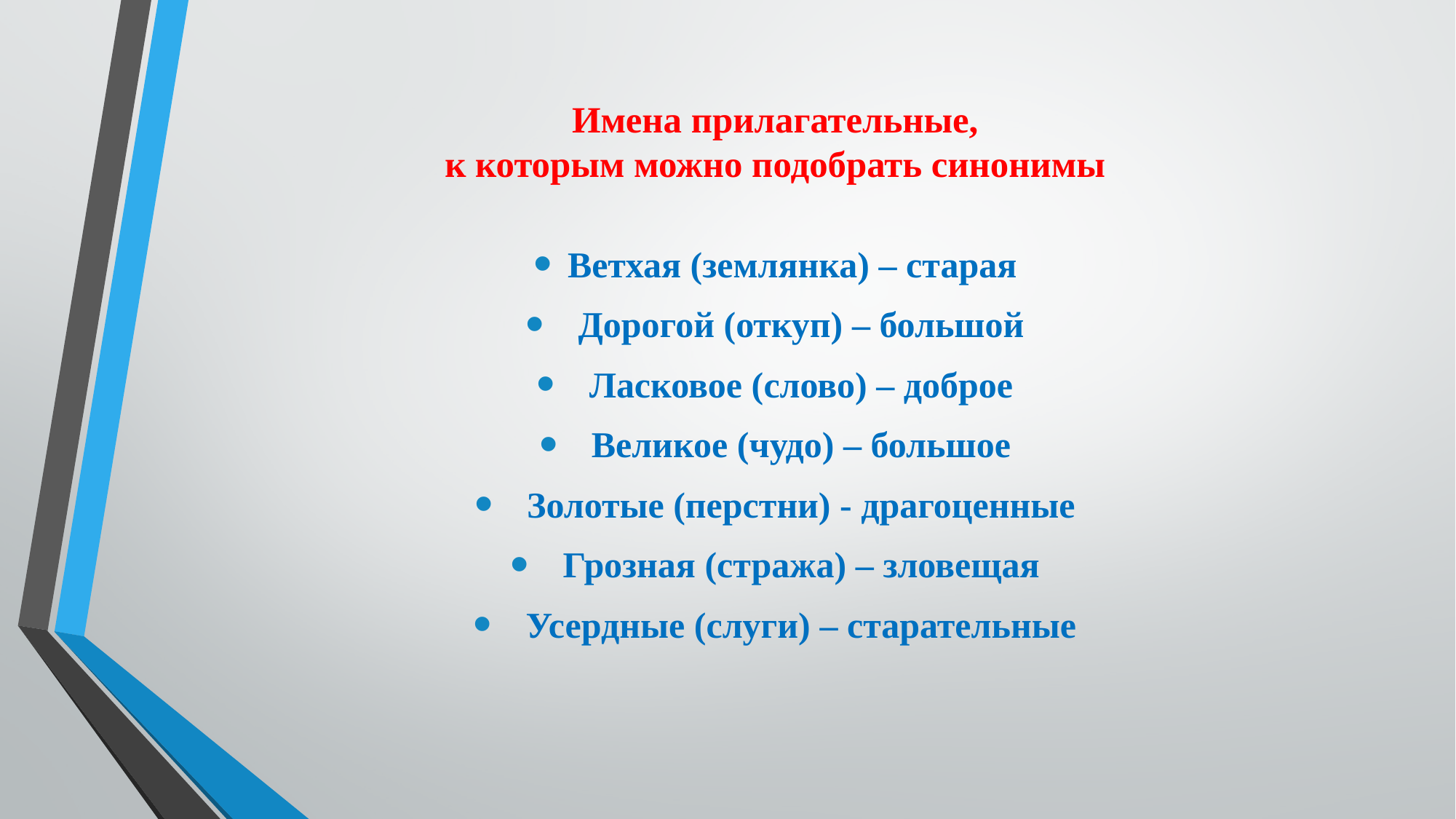

# Имена прилагательные, к которым можно подобрать синонимы
Ветхая (землянка) – старая
  Дорогой (откуп) – большой
  Ласковое (слово) – доброе
  Великое (чудо) – большое
  Золотые (перстни) - драгоценные
  Грозная (стража) – зловещая
  Усердные (слуги) – старательные